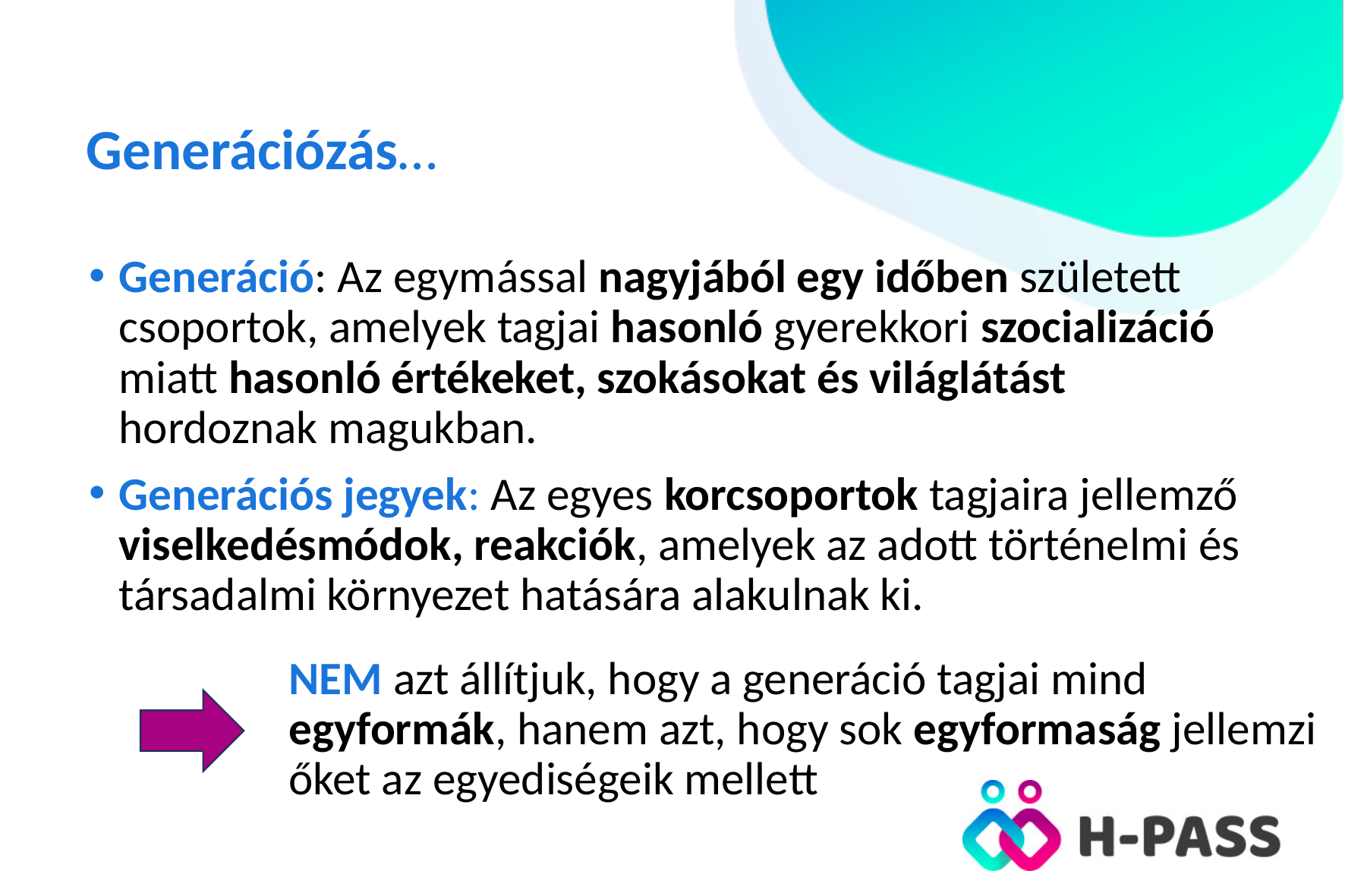

# Generációzás…
Generáció: Az egymással nagyjából egy időben született csoportok, amelyek tagjai hasonló gyerekkori szocializáció miatt hasonló értékeket, szokásokat és világlátást hordoznak magukban.
Generációs jegyek: Az egyes korcsoportok tagjaira jellemző viselkedésmódok, reakciók, amelyek az adott történelmi és társadalmi környezet hatására alakulnak ki.

NEM azt állítjuk, hogy a generáció tagjai mind egyformák, hanem azt, hogy sok egyformaság jellemzi őket az egyediségeik mellett